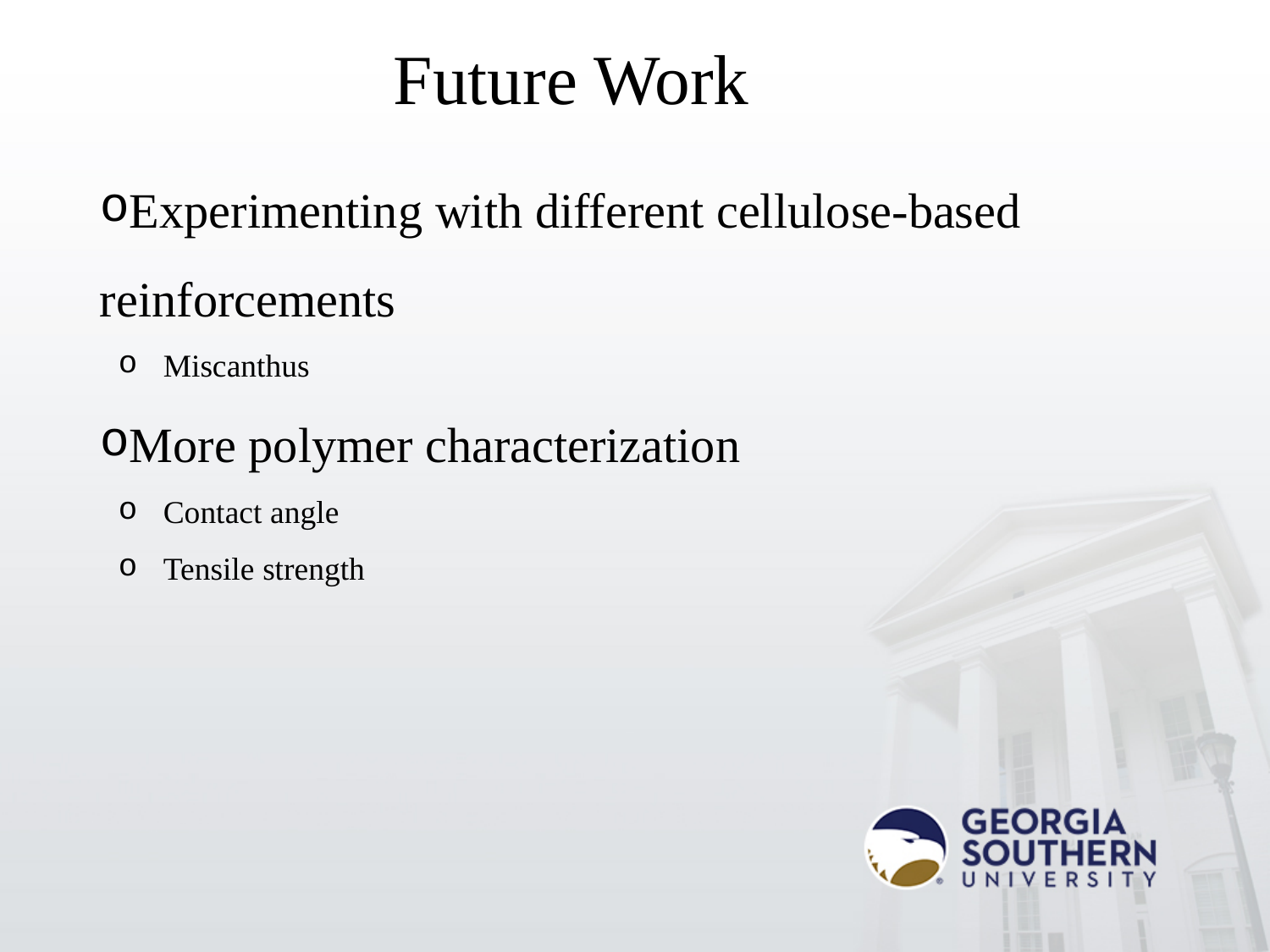

Future Work
Experimenting with different cellulose-based reinforcements
Miscanthus
More polymer characterization
Contact angle
Tensile strength